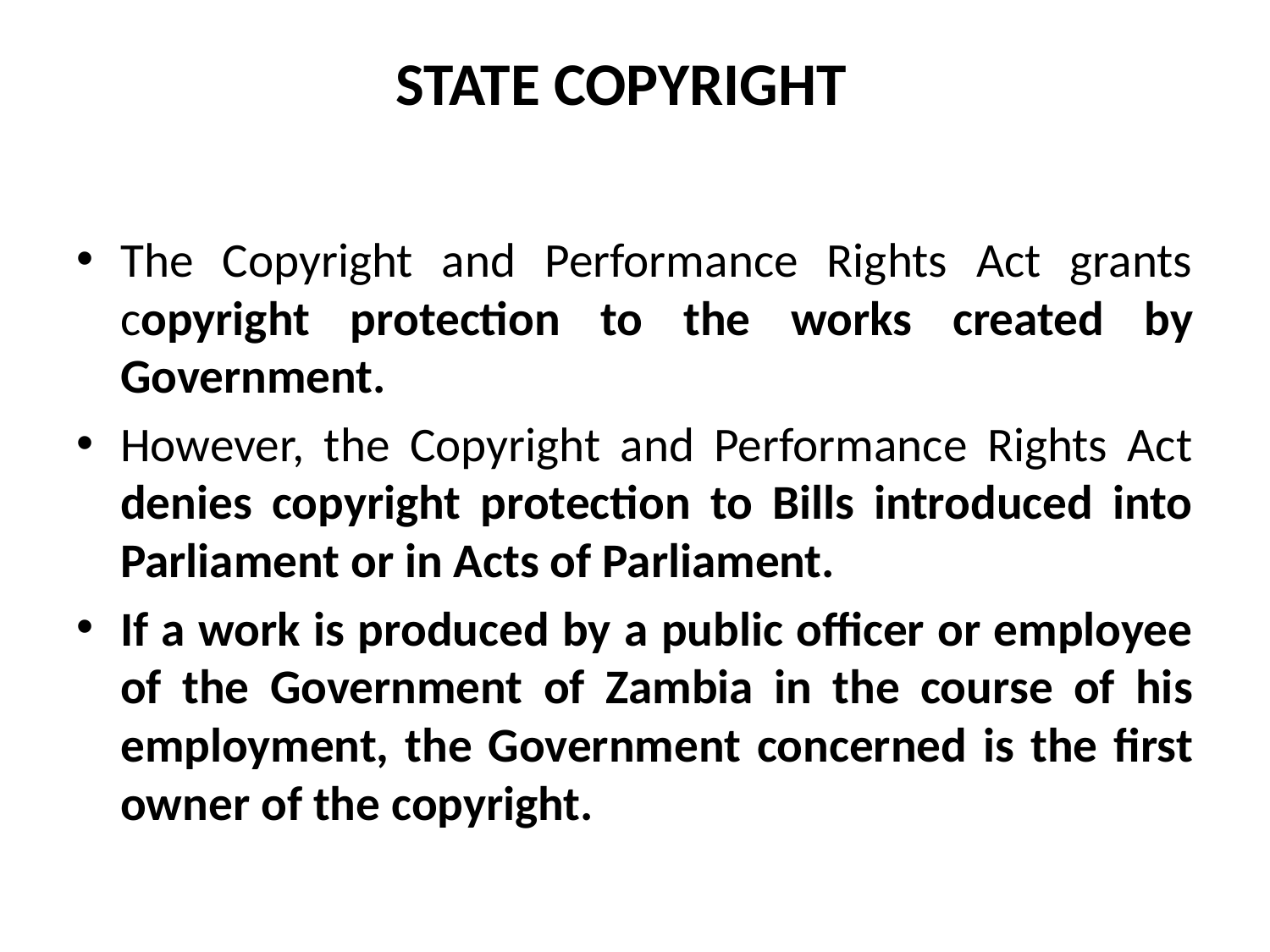

# STATE COPYRIGHT
The Copyright and Performance Rights Act grants copyright protection to the works created by Government.
However, the Copyright and Performance Rights Act denies copyright protection to Bills introduced into Parliament or in Acts of Parliament.
If a work is produced by a public officer or employee of the Government of Zambia in the course of his employment, the Government concerned is the first owner of the copyright.